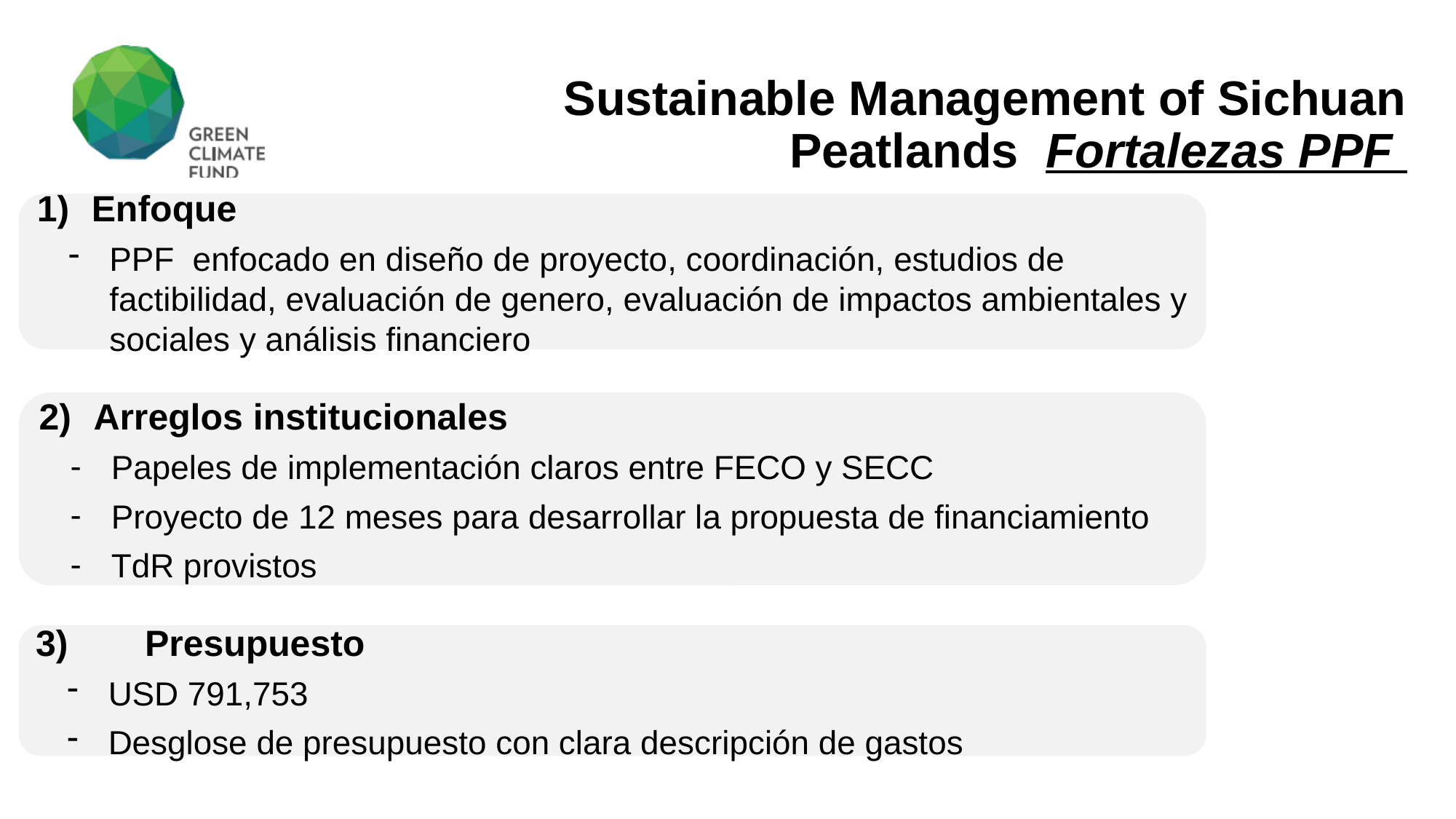

# Sustainable Management of Sichuan Peatlands  Fortalezas PPF
Enfoque
PPF  enfocado en diseño de proyecto, coordinación, estudios de factibilidad, evaluación de genero, evaluación de impactos ambientales y sociales y análisis financiero
Arreglos institucionales
Papeles de implementación claros entre FECO y SECC
Proyecto de 12 meses para desarrollar la propuesta de financiamiento
TdR provistos
3)	Presupuesto
USD 791,753
Desglose de presupuesto con clara descripción de gastos